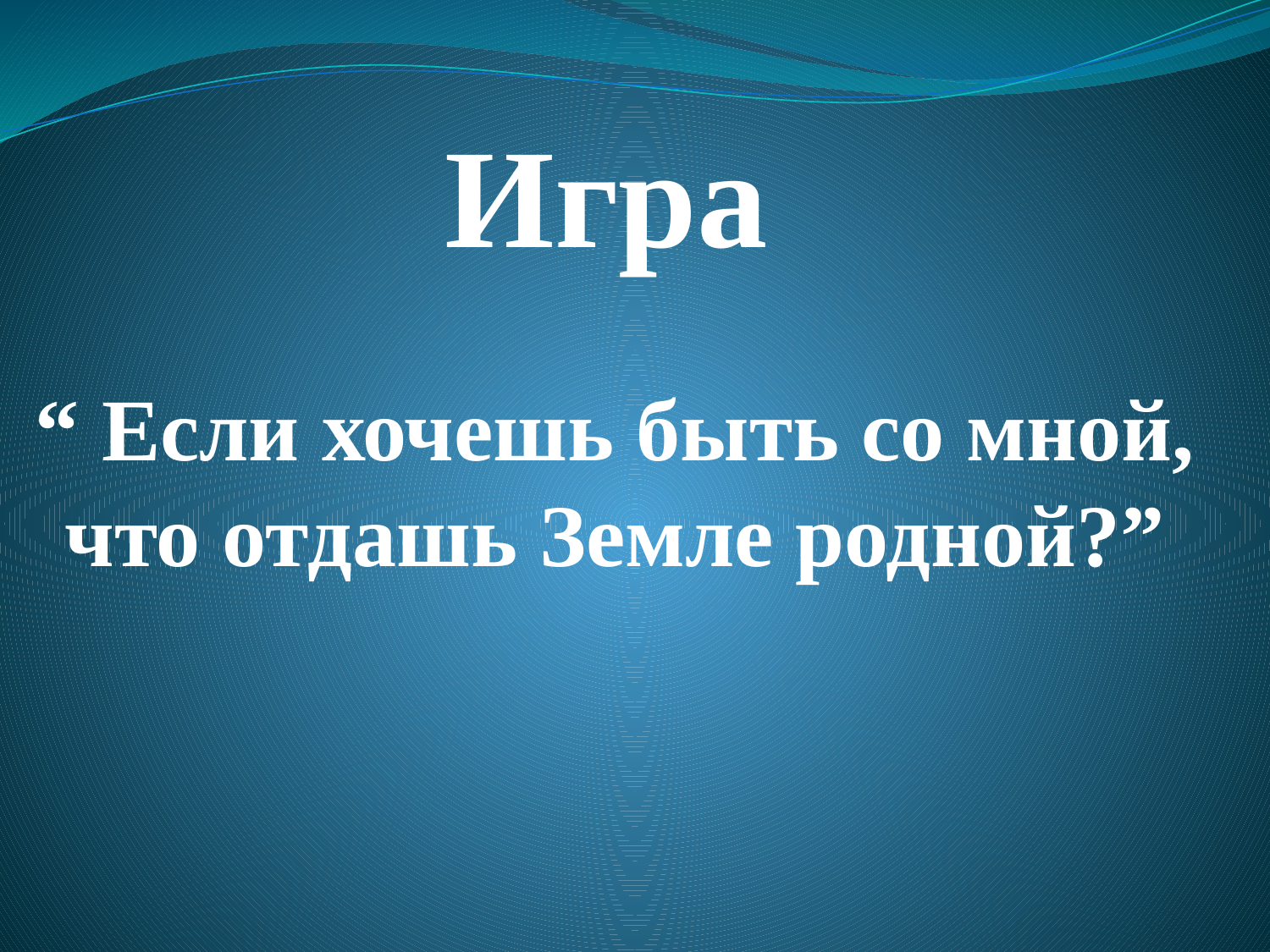

# Игра
“ Если хочешь быть со мной, что отдашь Земле родной?”